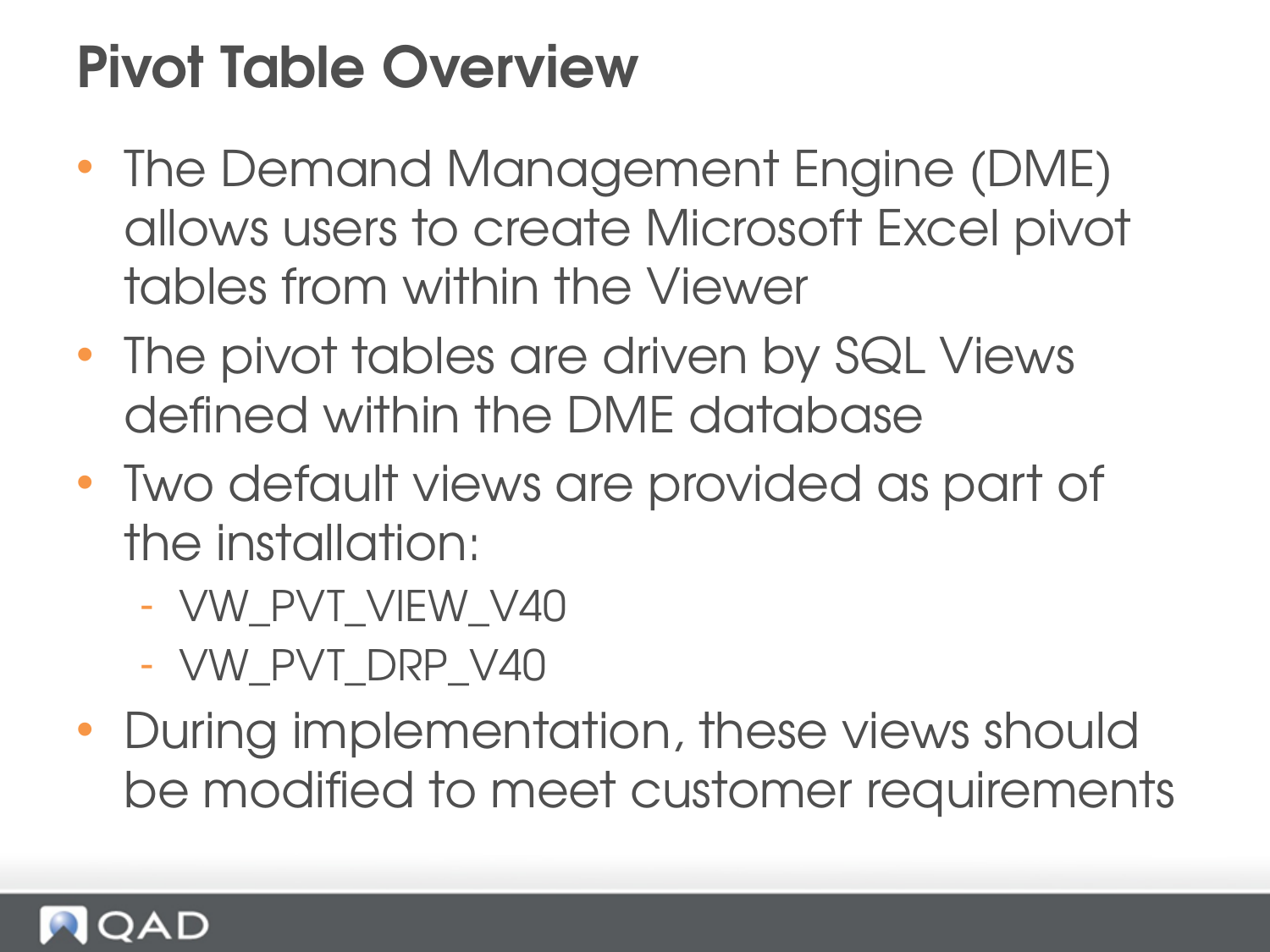

# Pivot Table Overview
The Demand Management Engine (DME) allows users to create Microsoft Excel pivot tables from within the Viewer
The pivot tables are driven by SQL Views defined within the DME database
Two default views are provided as part of the installation:
VW_PVT_VIEW_V40
VW_PVT_DRP_V40
During implementation, these views should be modified to meet customer requirements